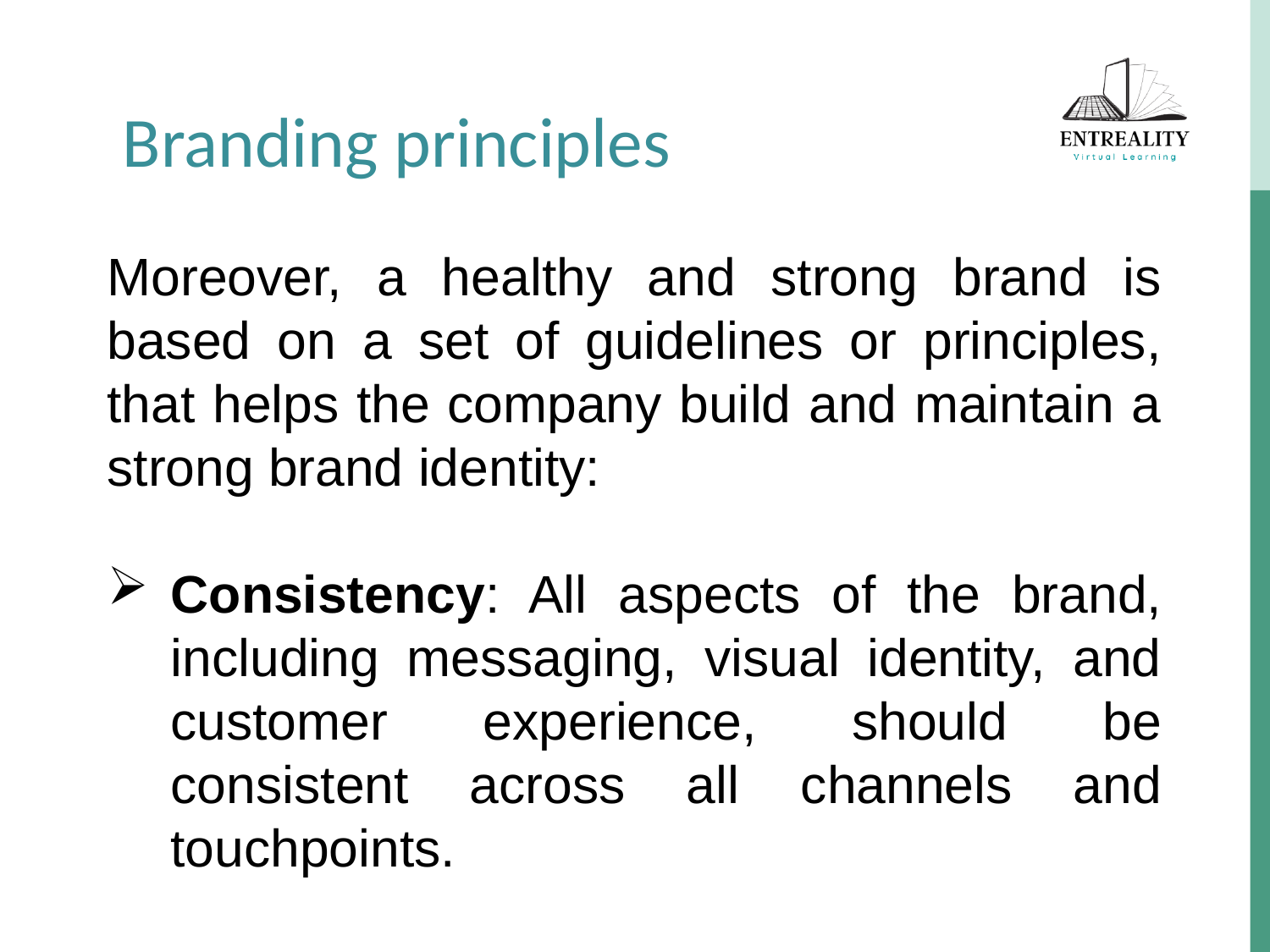

Branding principles
Moreover, a healthy and strong brand is based on a set of guidelines or principles, that helps the company build and maintain a strong brand identity:

Consistency: All aspects of the brand, including messaging, visual identity, and customer experience, should be consistent across all channels and touchpoints.